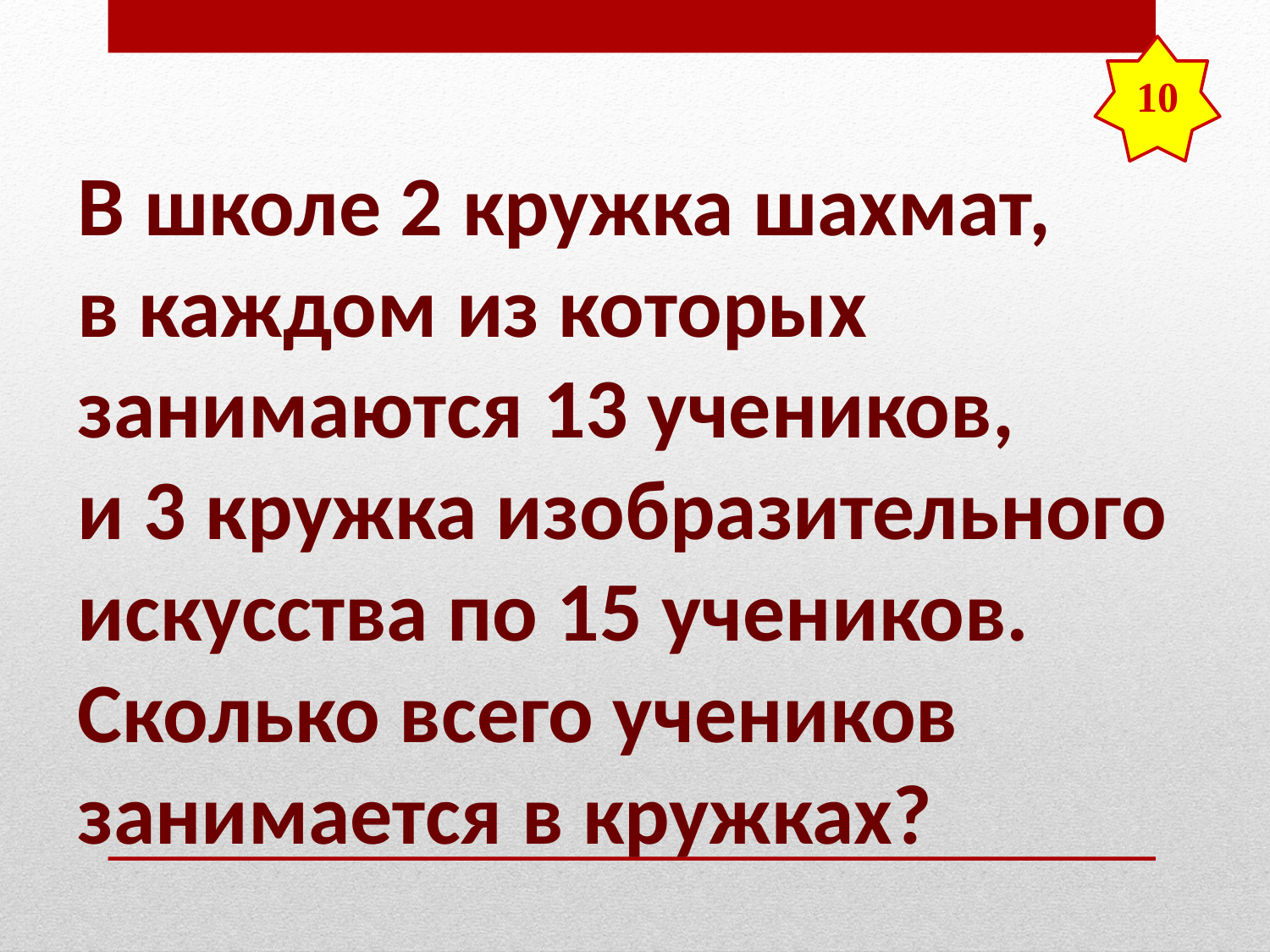

10
# В школе 2 кружка шахмат, в каждом из которых занимаются 13 учеников, и 3 кружка изобразительного искусства по 15 учеников. Сколько всего учеников занимается в кружках?